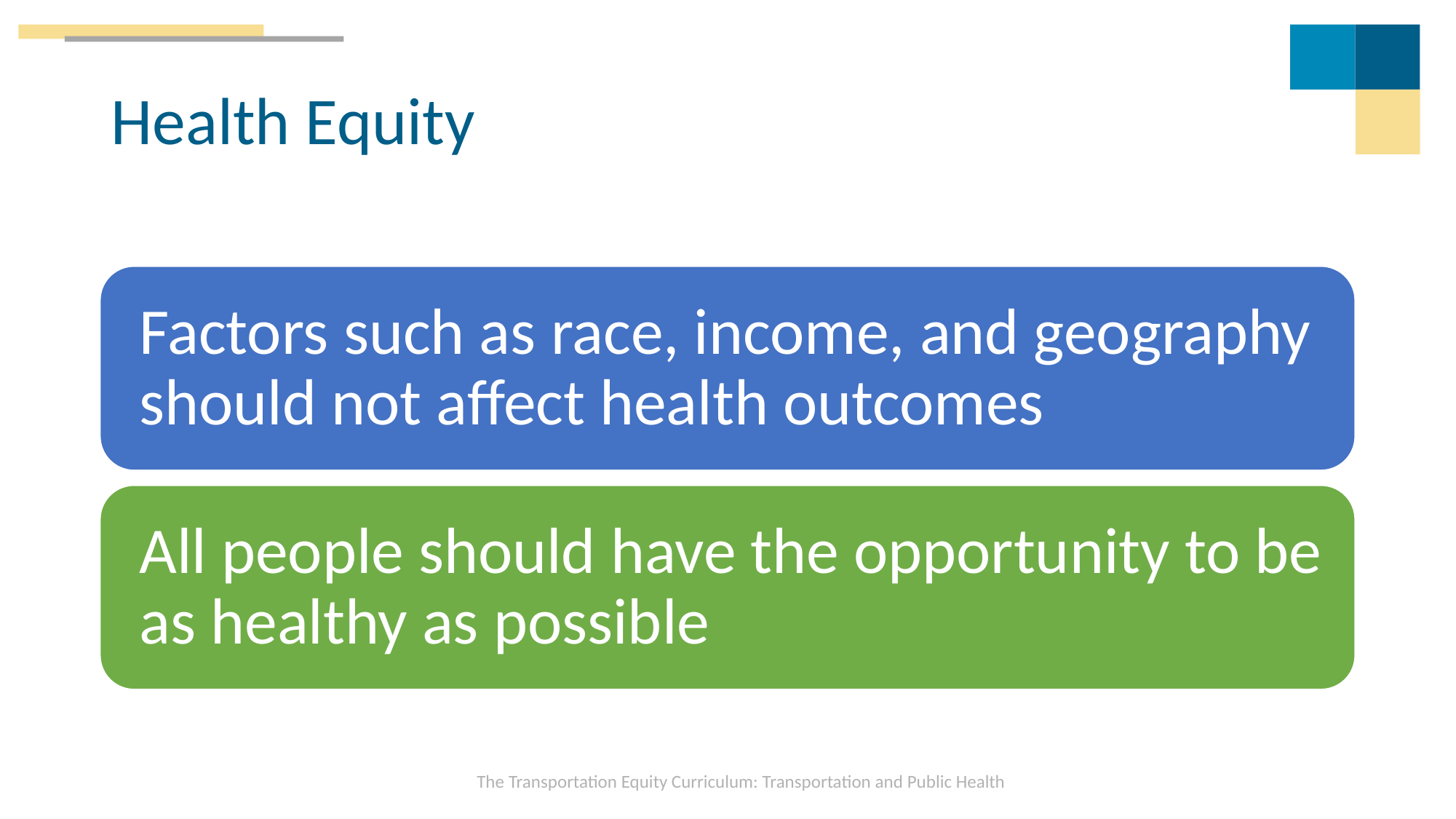

# Health Equity
Factors such as race, income, and geography should not affect health outcomes
All people should have the opportunity to be as healthy as possible
The Transportation Equity Curriculum: Transportation and Public Health